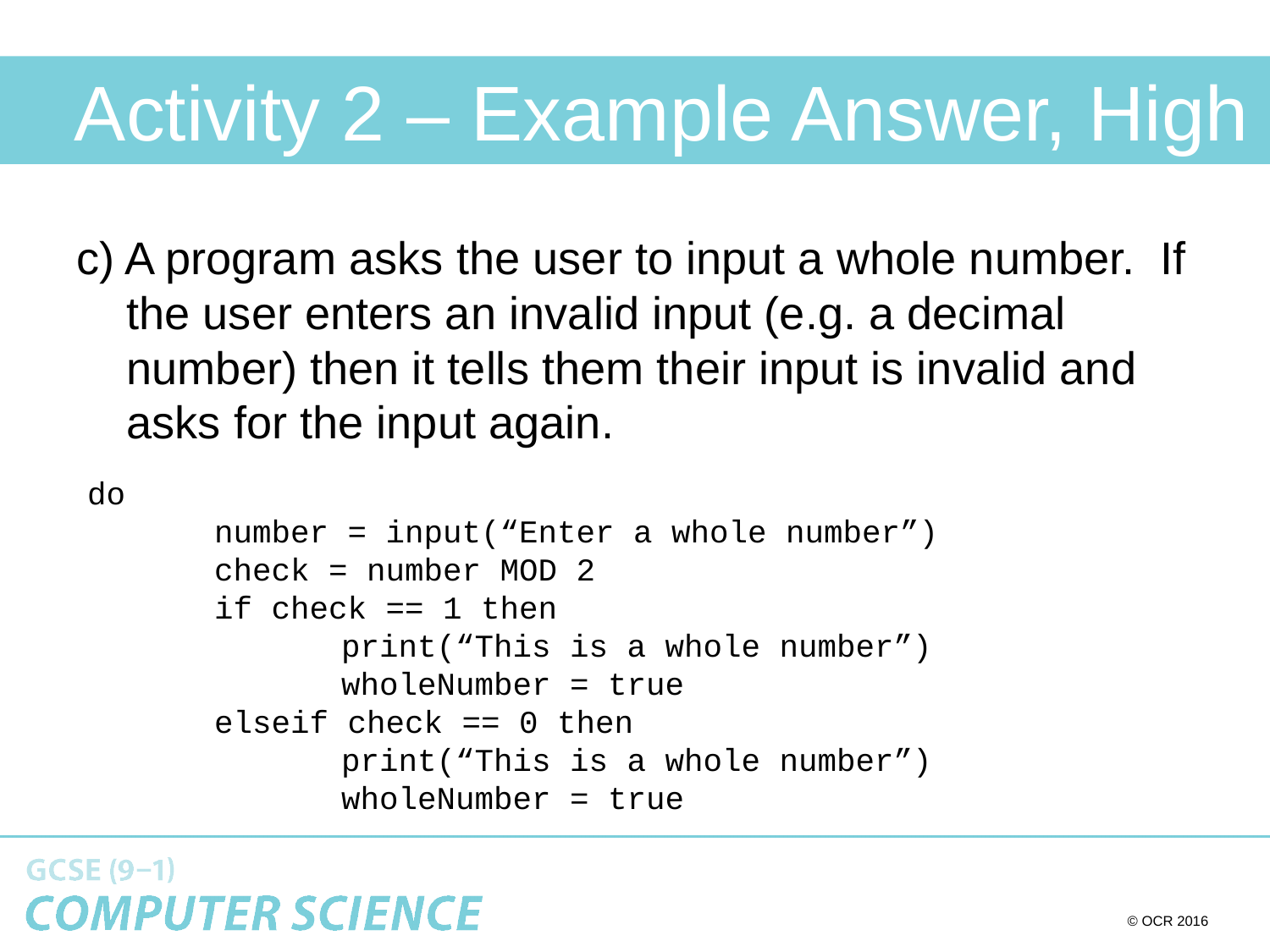

# Activity 2 – Example Answer, High

c) A program asks the user to input a whole number.  If the user enters an invalid input (e.g. a decimal number) then it tells them their input is invalid and asks for the input again.
do
	number = input(“Enter a whole number”)
	check = number MOD 2
	if check == 1 then
		print(“This is a whole number”)
		wholeNumber = true
	elseif check == 0 then
		print(“This is a whole number”)
		wholeNumber = true